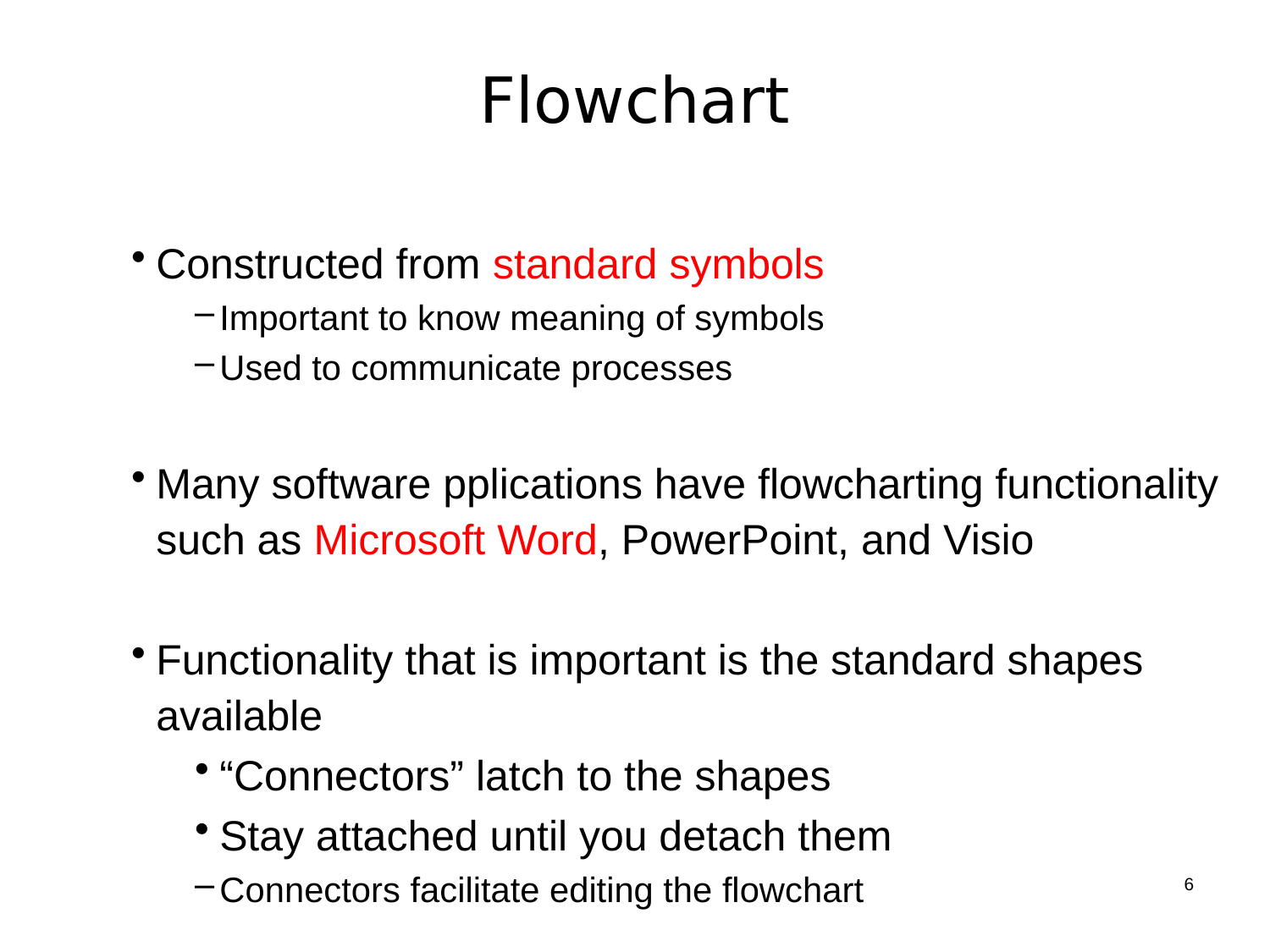

# Flowchart
Constructed from standard symbols
Important to know meaning of symbols
Used to communicate processes

Many software pplications have flowcharting functionality such as Microsoft Word, PowerPoint, and Visio

Functionality that is important is the standard shapes available
“Connectors” latch to the shapes
Stay attached until you detach them
Connectors facilitate editing the flowchart
6